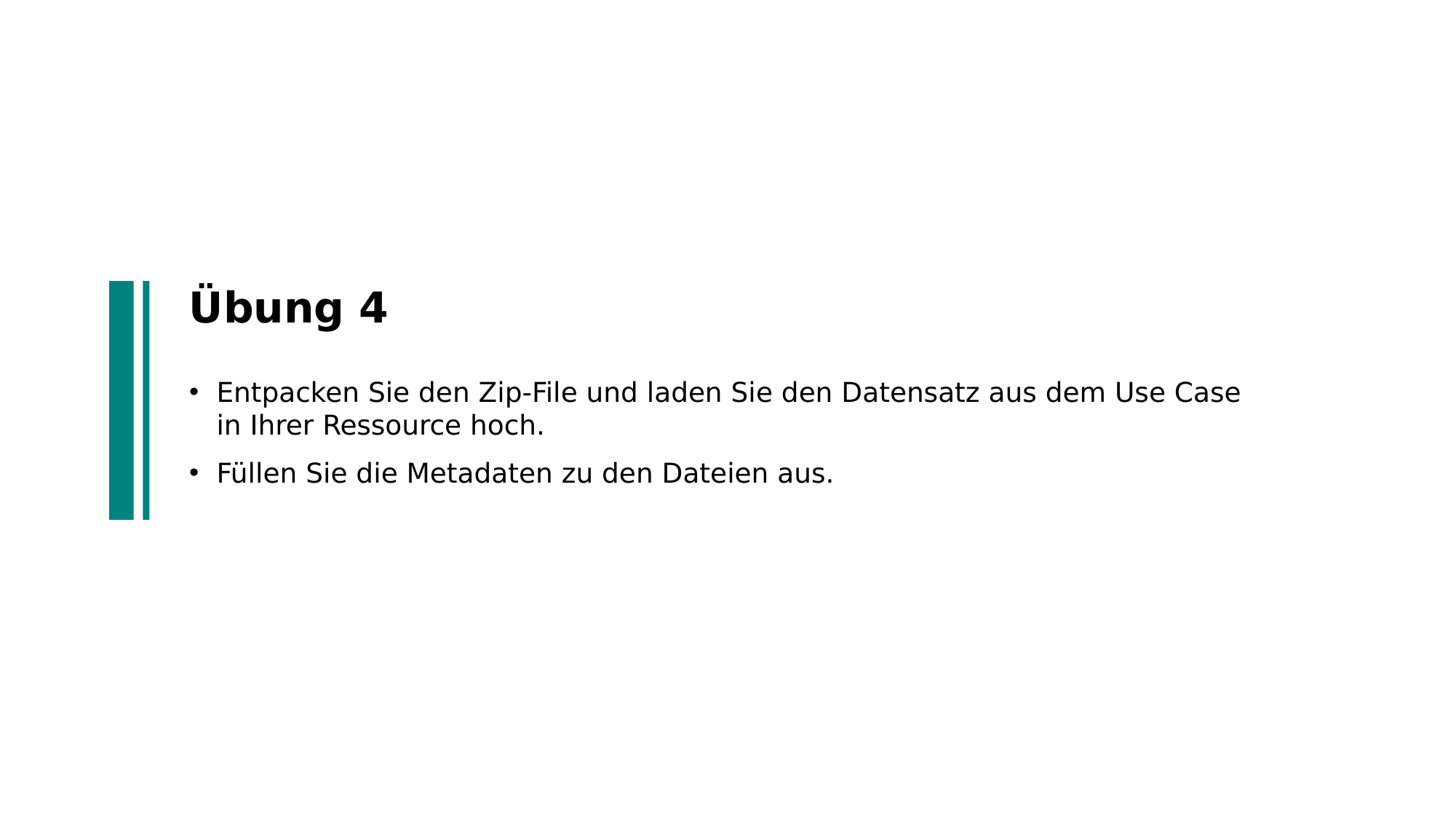

Übung 4
Entpacken Sie den Zip-File und laden Sie den Datensatz aus dem Use Case in Ihrer Ressource hoch.
Füllen Sie die Metadaten zu den Dateien aus.